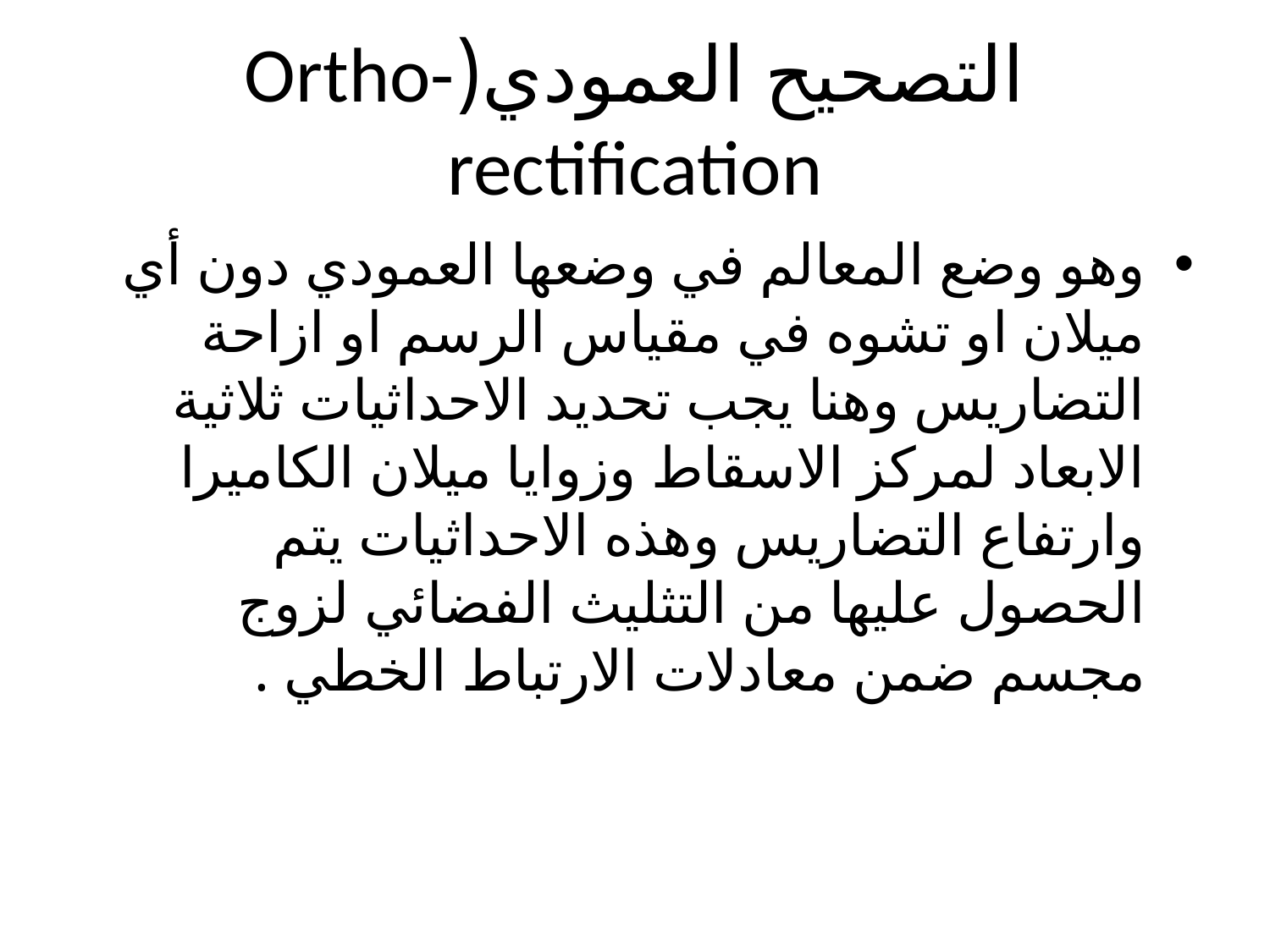

# التصحيح العمودي(Ortho-rectification
وهو وضع المعالم في وضعها العمودي دون أي ميلان او تشوه في مقياس الرسم او ازاحة التضاريس وهنا يجب تحديد الاحداثيات ثلاثية الابعاد لمركز الاسقاط وزوايا ميلان الكاميرا وارتفاع التضاريس وهذه الاحداثيات يتم الحصول عليها من التثليث الفضائي لزوج مجسم ضمن معادلات الارتباط الخطي .